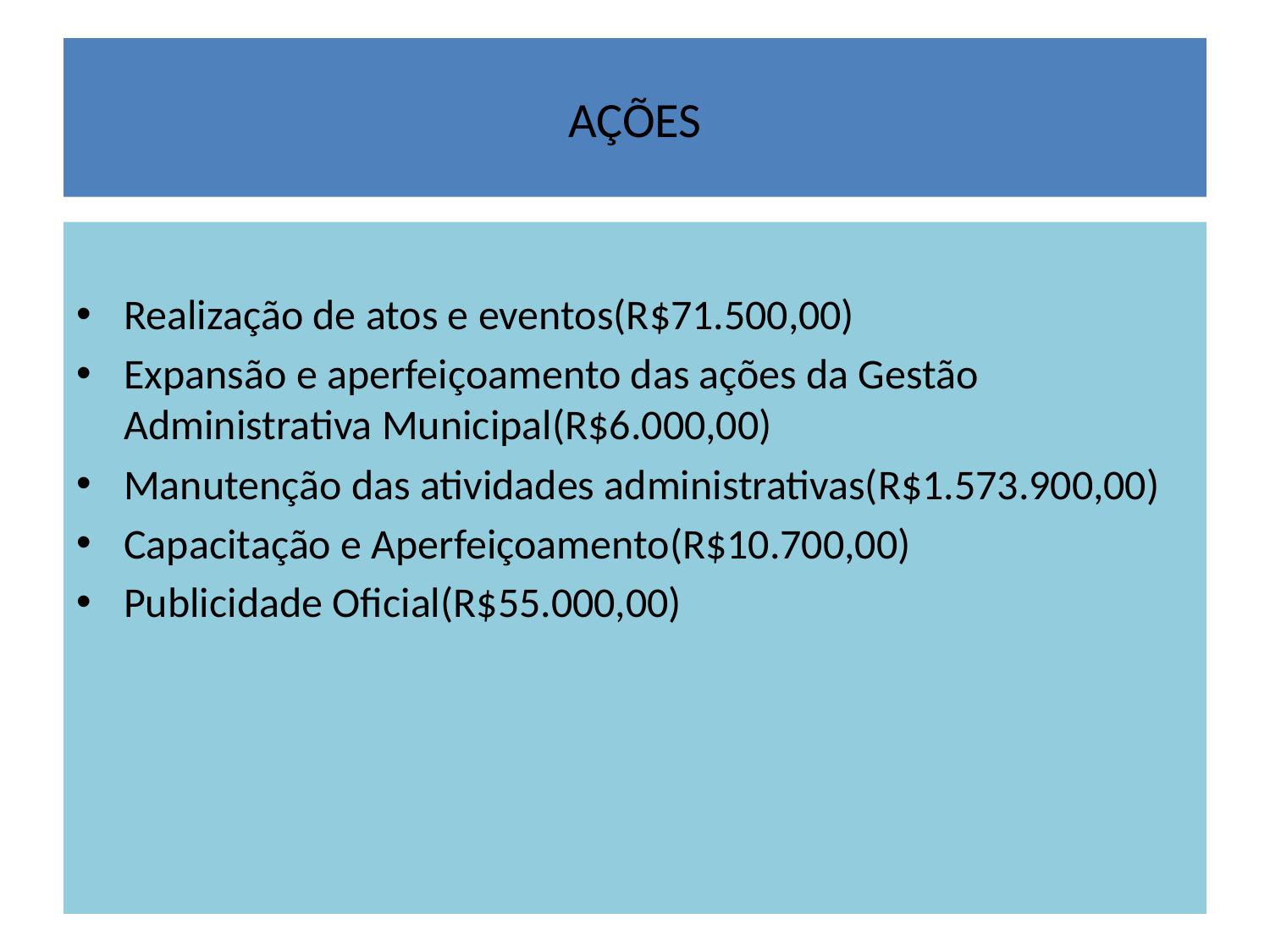

# AÇÕES

Realização de atos e eventos(R$71.500,00)
Expansão e aperfeiçoamento das ações da Gestão Administrativa Municipal(R$6.000,00)
Manutenção das atividades administrativas(R$1.573.900,00)
Capacitação e Aperfeiçoamento(R$10.700,00)
Publicidade Oficial(R$55.000,00)